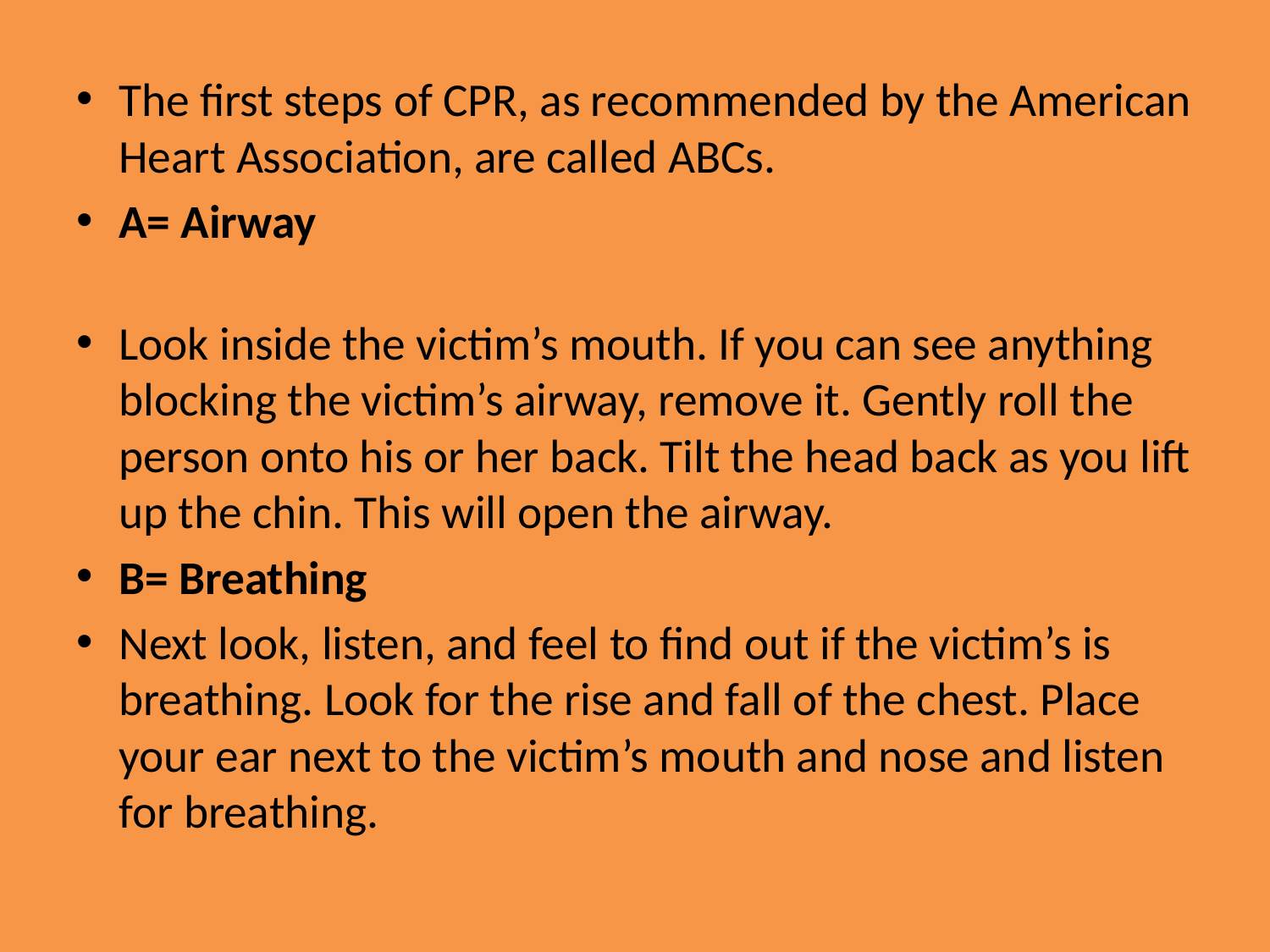

#
The first steps of CPR, as recommended by the American Heart Association, are called ABCs.
A= Airway
Look inside the victim’s mouth. If you can see anything blocking the victim’s airway, remove it. Gently roll the person onto his or her back. Tilt the head back as you lift up the chin. This will open the airway.
B= Breathing
Next look, listen, and feel to find out if the victim’s is breathing. Look for the rise and fall of the chest. Place your ear next to the victim’s mouth and nose and listen for breathing.